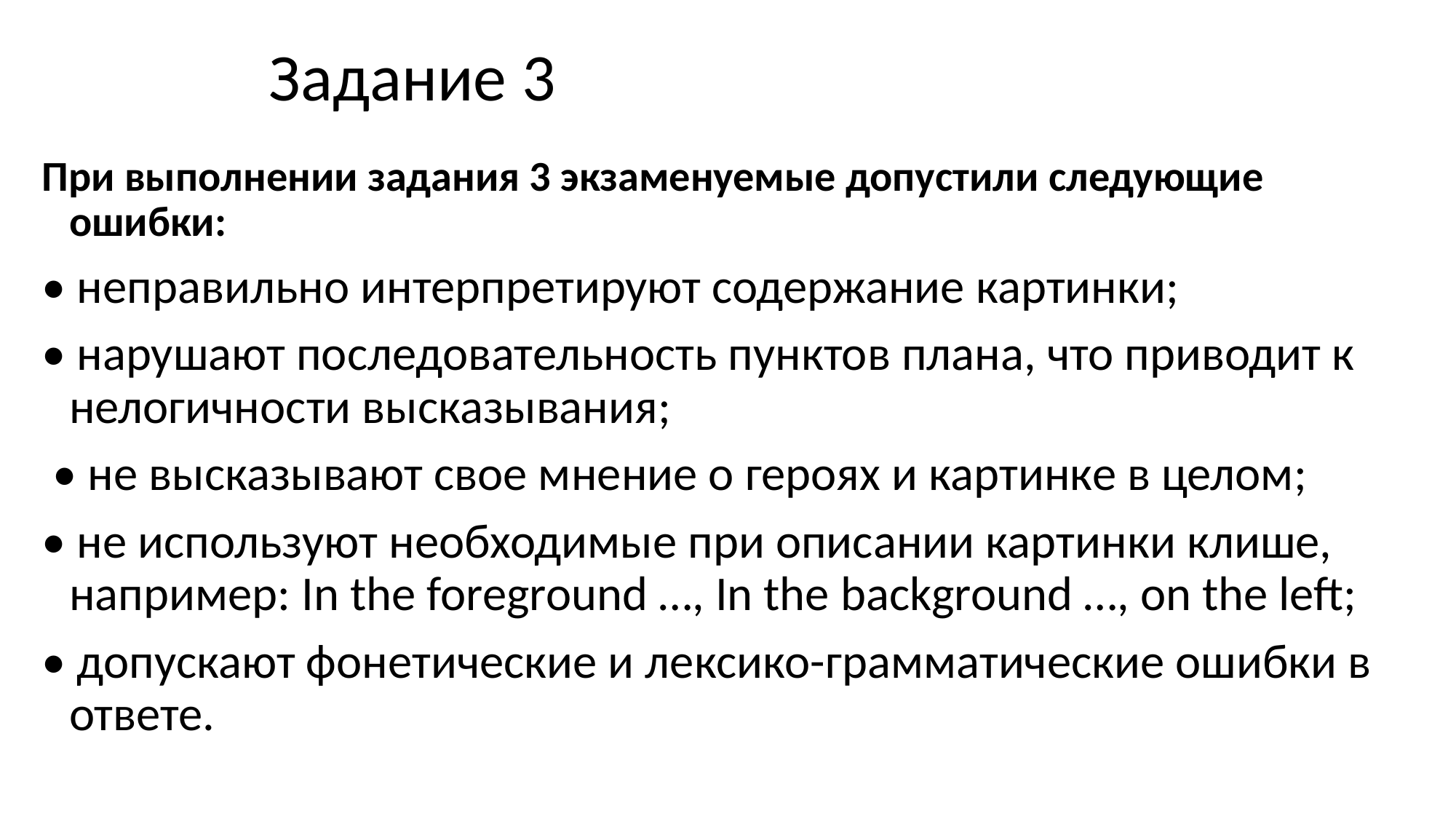

# Задание 3
При выполнении задания 3 экзаменуемые допустили следующие ошибки:
• неправильно интерпретируют содержание картинки;
• нарушают последовательность пунктов плана, что приводит к нелогичности высказывания;
 • не высказывают свое мнение о героях и картинке в целом;
• не используют необходимые при описании картинки клише, например: In the foreground …, In the background …, on the left;
• допускают фонетические и лексико-грамматические ошибки в ответе.